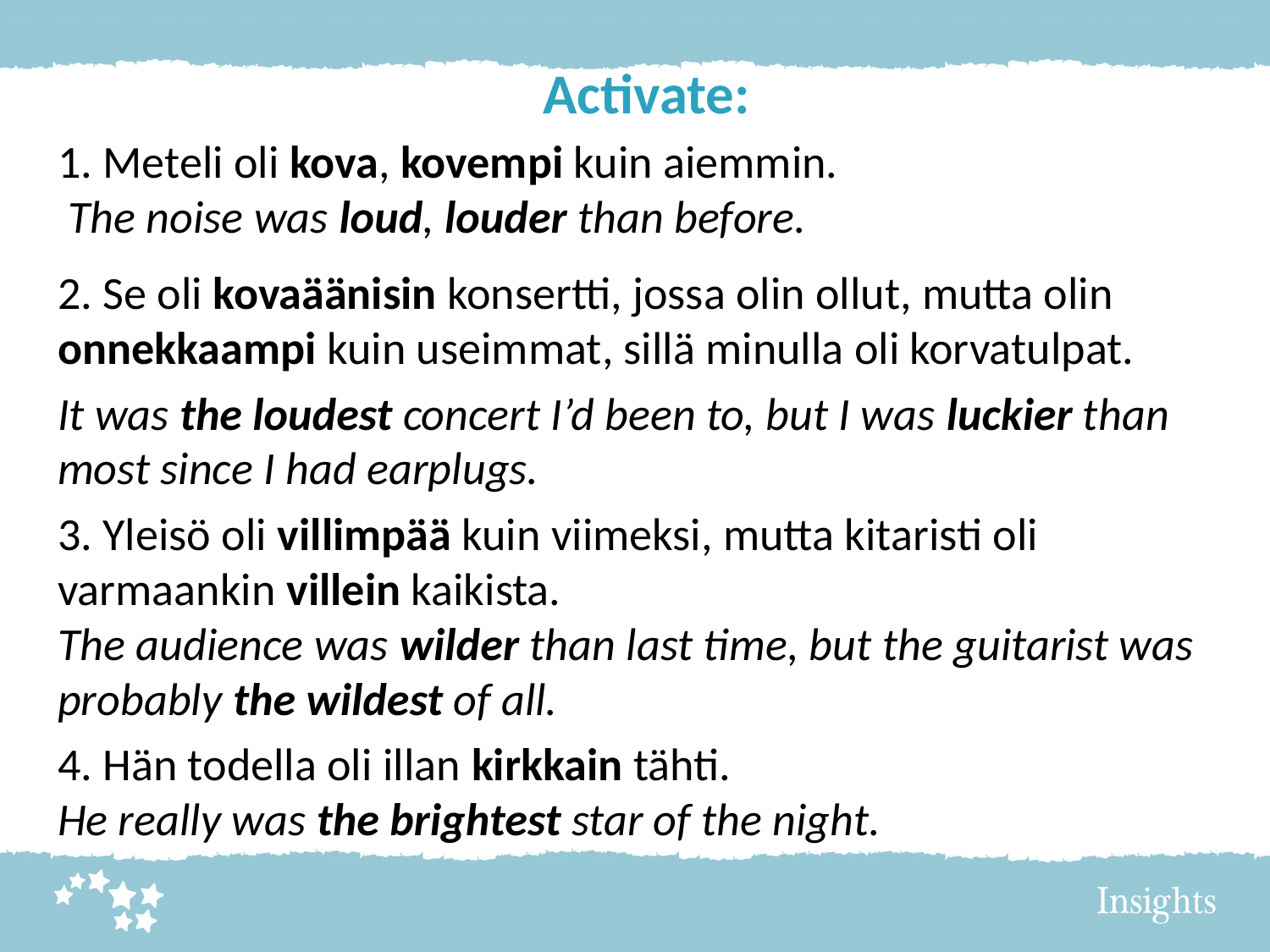

# Activate:
1. Meteli oli kova, kovempi kuin aiemmin.
 The noise was loud, louder than before.
2. Se oli kovaäänisin konsertti, jossa olin ollut, mutta olin onnekkaampi kuin useimmat, sillä minulla oli korvatulpat.
It was the loudest concert I’d been to, but I was luckier than most since I had earplugs.
3. Yleisö oli villimpää kuin viimeksi, mutta kitaristi oli varmaankin villein kaikista.
The audience was wilder than last time, but the guitarist was probably the wildest of all.
4. Hän todella oli illan kirkkain tähti.
He really was the brightest star of the night.